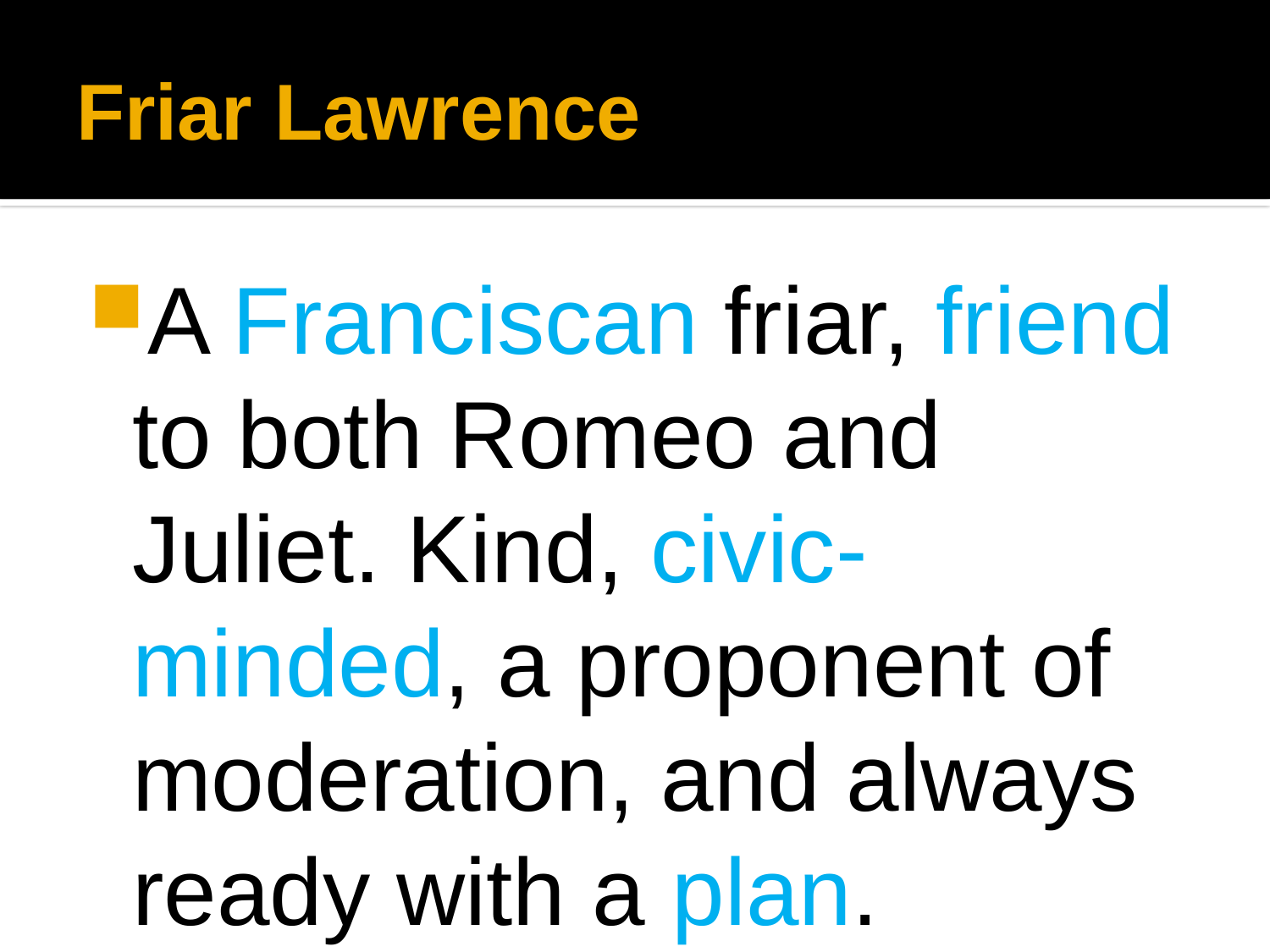

# Friar Lawrence
A Franciscan friar, friend to both Romeo and Juliet. Kind, civic-minded, a proponent of moderation, and always ready with a plan.